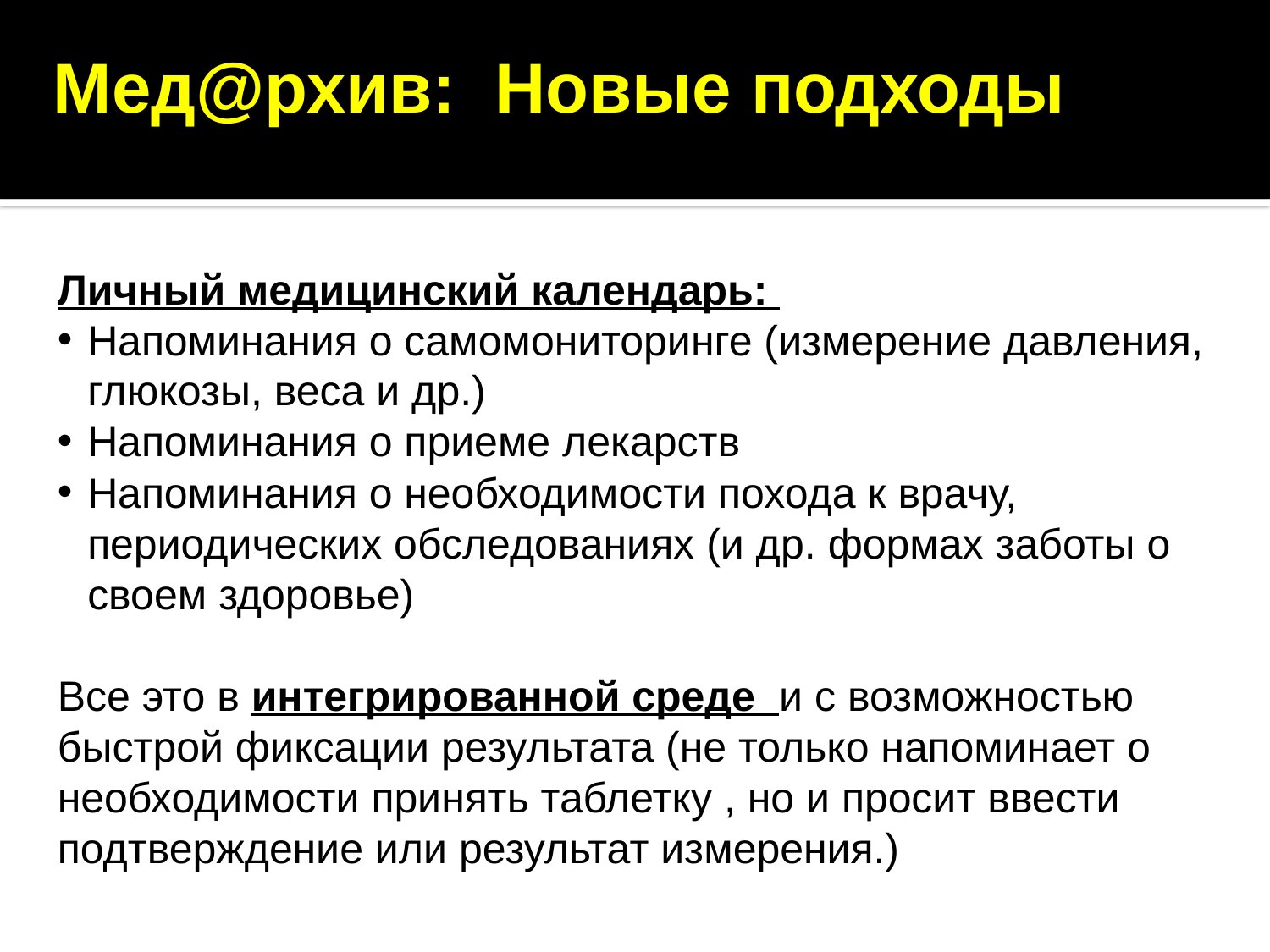

Мед@рхив:  Новые подходы
Личный медицинский календарь:
Напоминания о самомониторинге (измерение давления, глюкозы, веса и др.)
Напоминания о приеме лекарств
Напоминания о необходимости похода к врачу, периодических обследованиях (и др. формах заботы о своем здоровье)

Все это в интегрированной среде  и с возможностью быстрой фиксации результата (не только напоминает о необходимости принять таблетку , но и просит ввести подтверждение или результат измерения.)